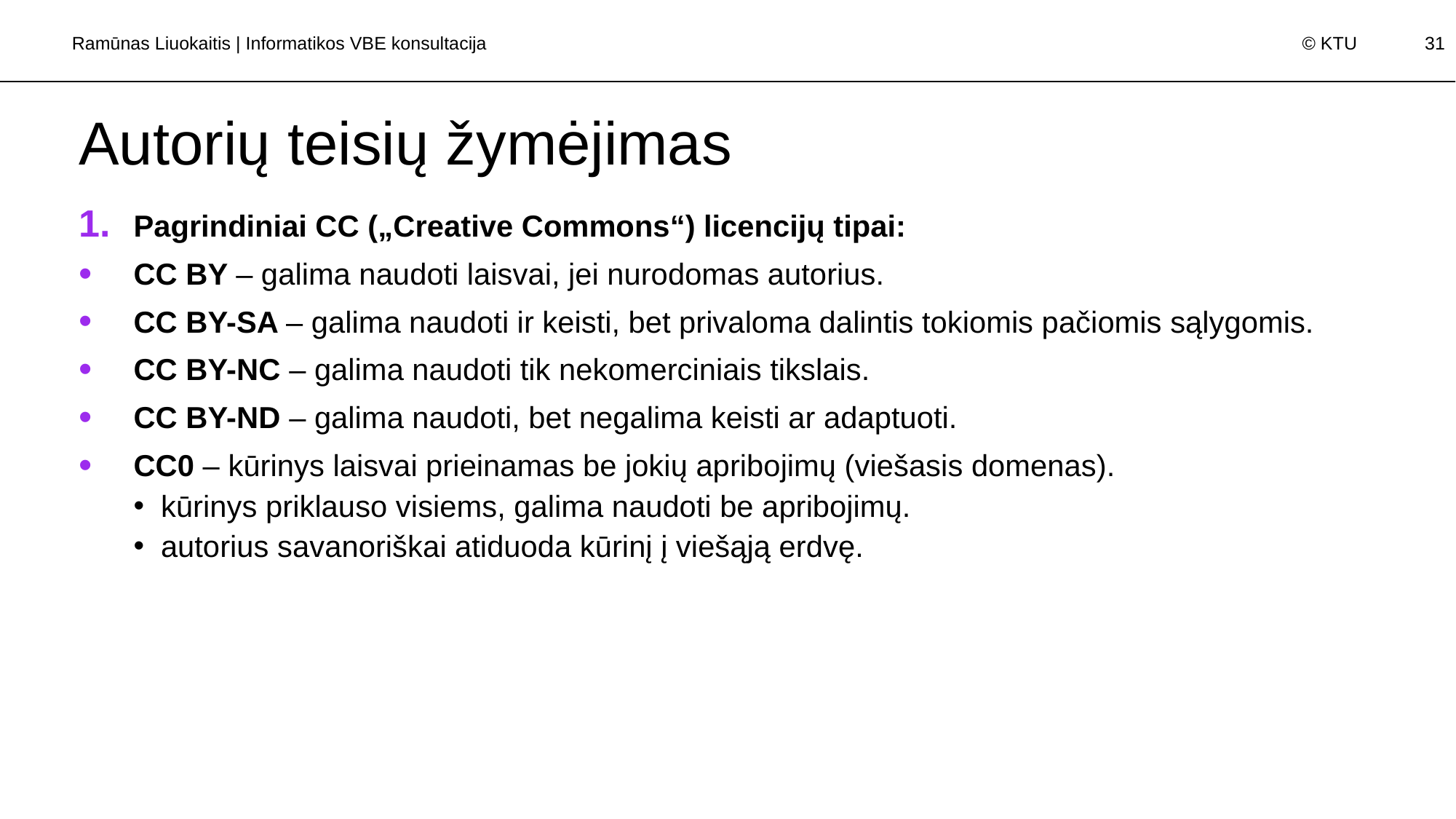

Ramūnas Liuokaitis | Informatikos VBE konsultacija
# Autorių teisių žymėjimas
Pagrindiniai CC („Creative Commons“) licencijų tipai:
CC BY – galima naudoti laisvai, jei nurodomas autorius.
CC BY-SA – galima naudoti ir keisti, bet privaloma dalintis tokiomis pačiomis sąlygomis.
CC BY-NC – galima naudoti tik nekomerciniais tikslais.
CC BY-ND – galima naudoti, bet negalima keisti ar adaptuoti.
CC0 – kūrinys laisvai prieinamas be jokių apribojimų (viešasis domenas).
kūrinys priklauso visiems, galima naudoti be apribojimų.
autorius savanoriškai atiduoda kūrinį į viešąją erdvę.